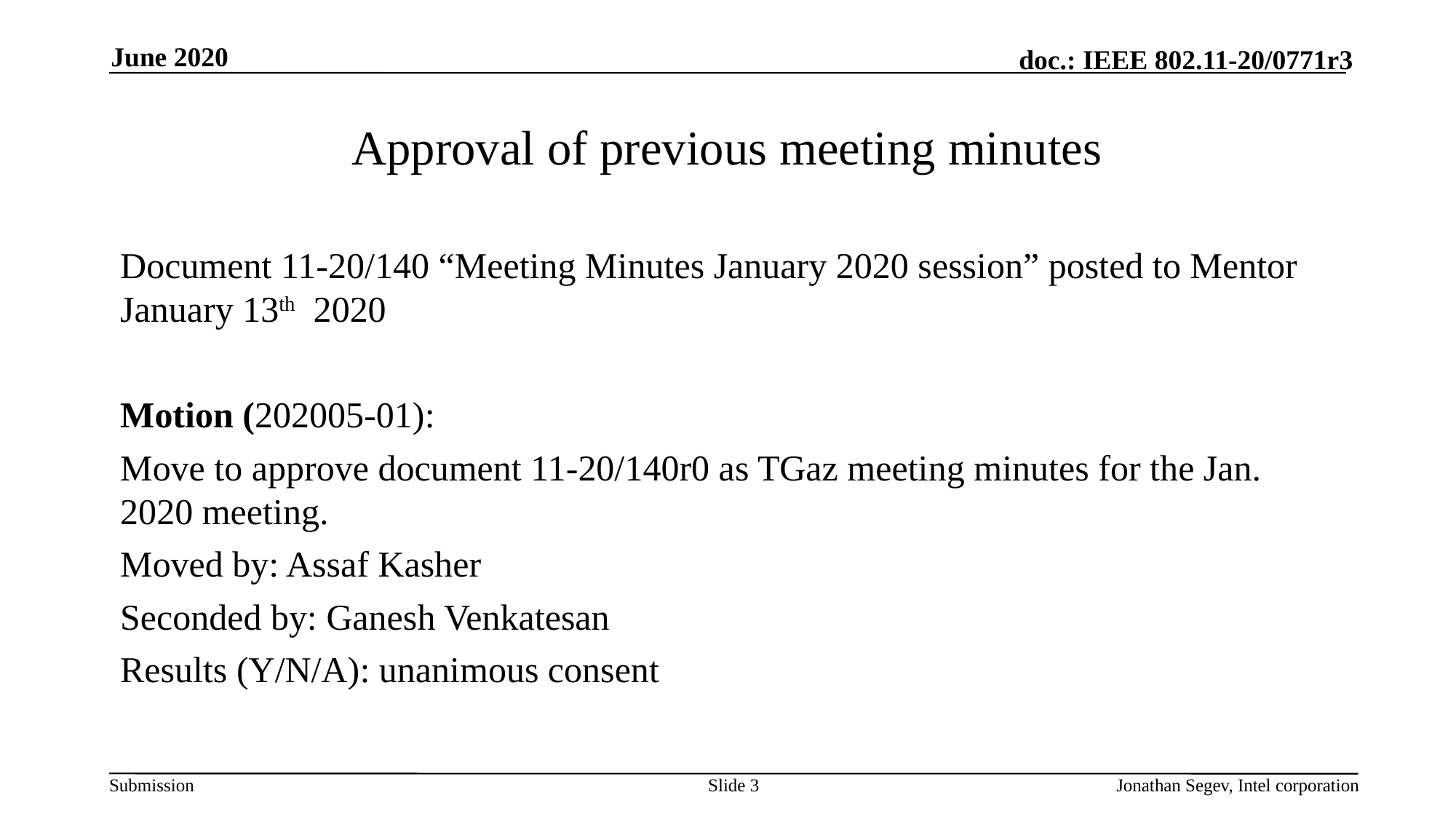

June 2020
# Approval of previous meeting minutes
Document 11-20/140 “Meeting Minutes January 2020 session” posted to Mentor January 13th  2020

Motion (202005-01):
Move to approve document 11-20/140r0 as TGaz meeting minutes for the Jan. 2020 meeting.
Moved by: Assaf Kasher
Seconded by: Ganesh Venkatesan
Results (Y/N/A): unanimous consent

Slide 3
Jonathan Segev, Intel corporation